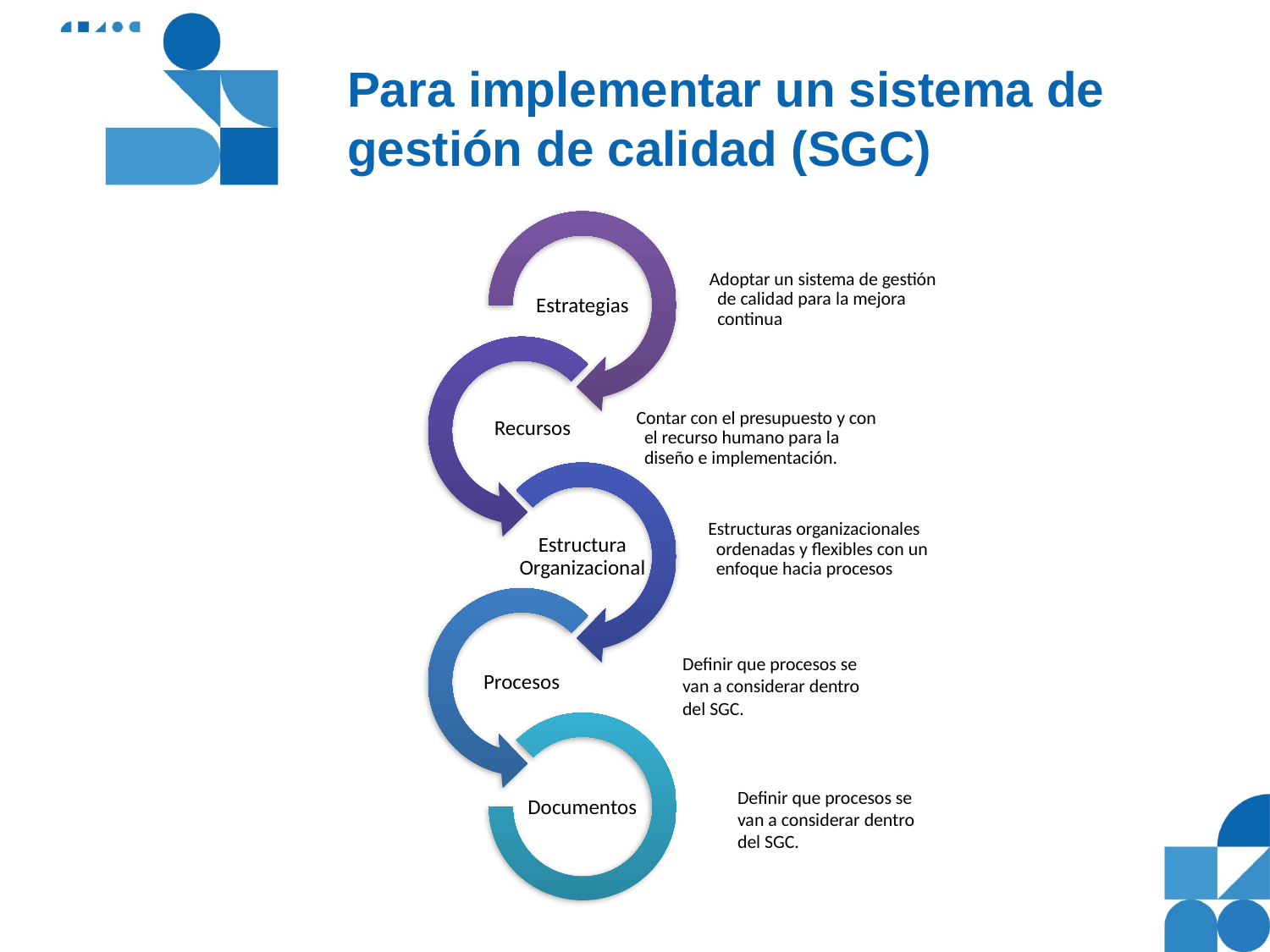

# Para implementar un sistema de gestión de calidad (SGC)
Adoptar un sistema de gestión de calidad para la mejora continua
Estrategias
Contar con el presupuesto y con el recurso humano para la diseño e implementación.
Recursos
Estructuras organizacionales ordenadas y flexibles con un enfoque hacia procesos
Estructura Organizacional
Procesos
Documentos

Definir que procesos se van a considerar dentro del SGC.
Definir que procesos se van a considerar dentro del SGC.